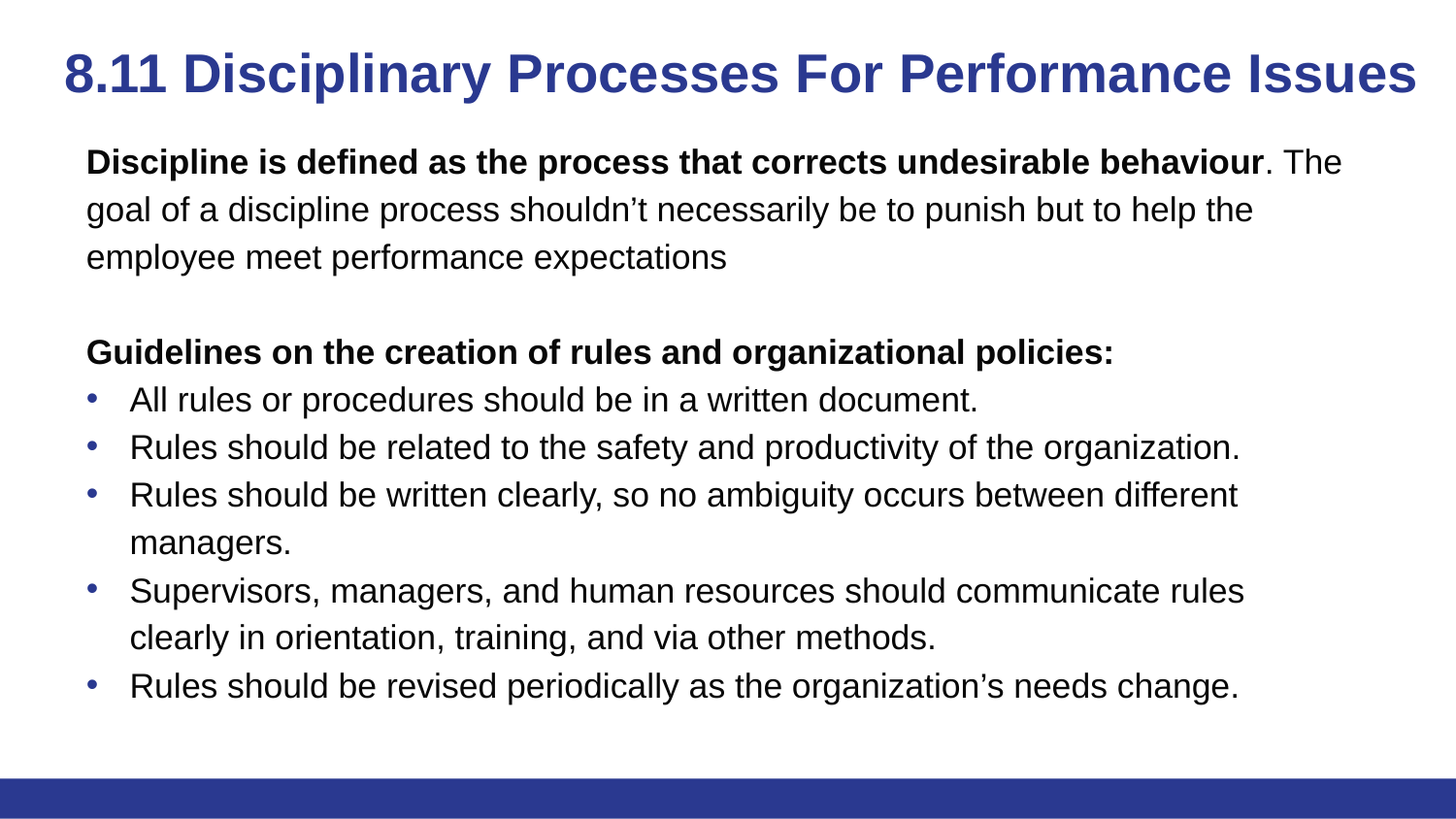

# 8.11 Disciplinary Processes For Performance Issues
Discipline is defined as the process that corrects undesirable behaviour. The goal of a discipline process shouldn’t necessarily be to punish but to help the employee meet performance expectations

Guidelines on the creation of rules and organizational policies:
All rules or procedures should be in a written document.
Rules should be related to the safety and productivity of the organization.
Rules should be written clearly, so no ambiguity occurs between different managers.
Supervisors, managers, and human resources should communicate rules clearly in orientation, training, and via other methods.
Rules should be revised periodically as the organization’s needs change.